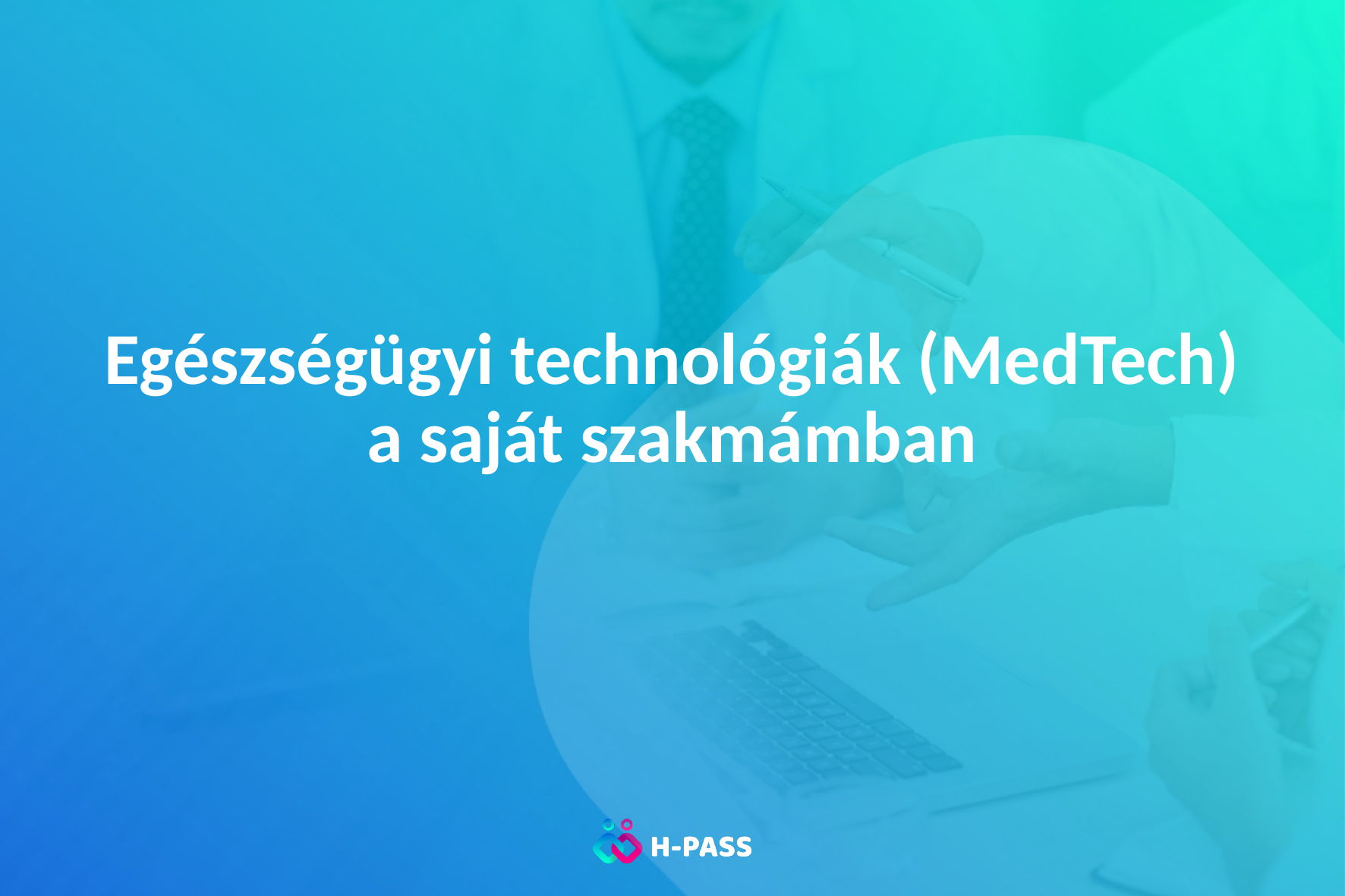

# Egészségügyi technológiák (MedTech) a saját szakmámban